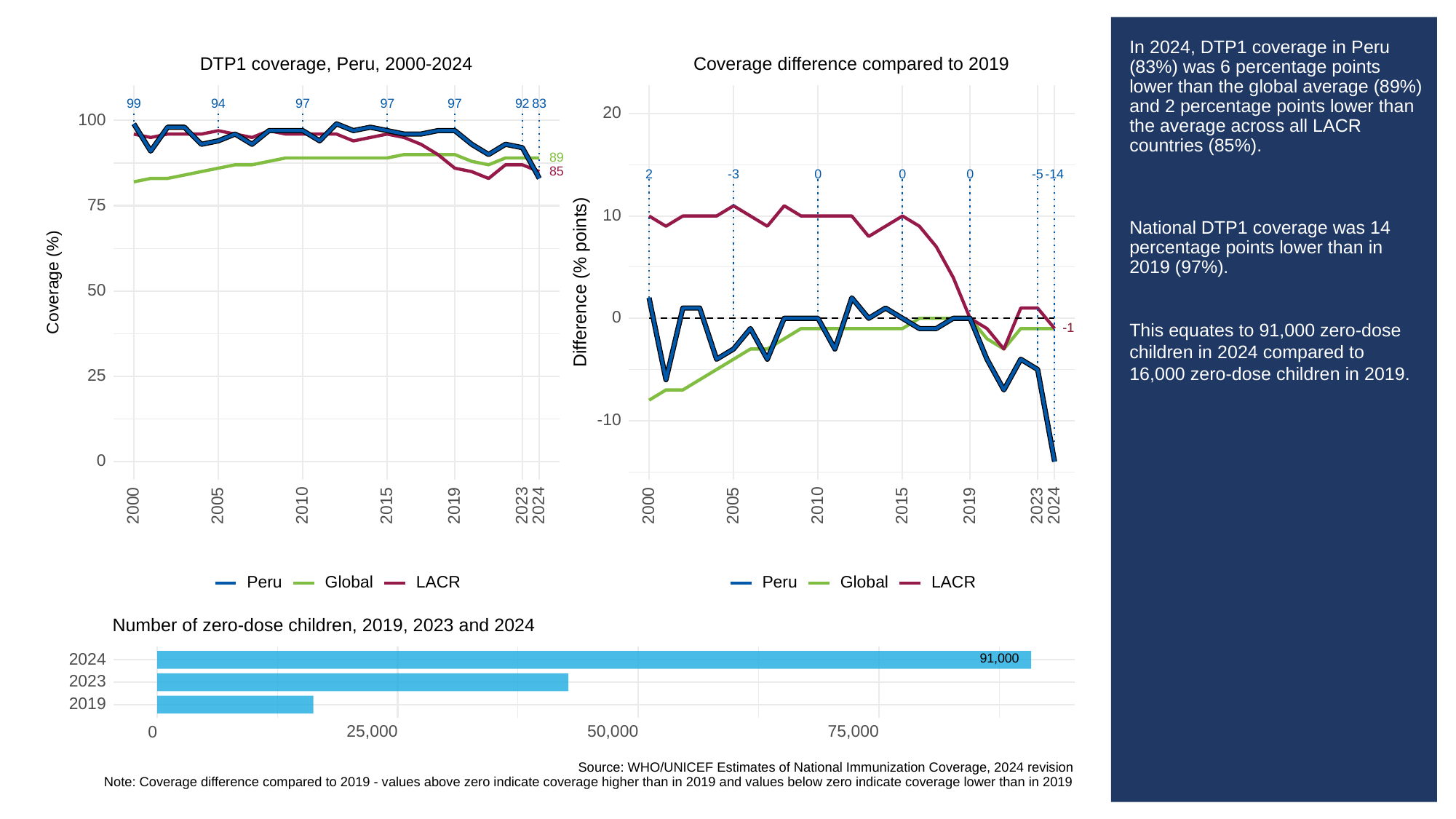

# In 2024, DTP1 coverage in Peru (83%) was 6 percentage points lower than the global average (89%) and 2 percentage points lower than the average across all LACR countries (85%).

National DTP1 coverage was 14 percentage points lower than in 2019 (97%).

This equates to 91,000 zero-dose children in 2024 compared to 16,000 zero-dose children in 2019.

Coverage difference compared to 2019
DTP1 coverage, Peru, 2000-2024

83
99
94
97
97
97
92
20

100

89

85
-3
0
0
0
2
-14
-5

75

10

Difference (% points)
Coverage (%)
50

0

-1
-1

25

-10

0

2023
2023
2000
2005
2010
2015
2019
2024
2000
2005
2010
2015
2019
2024
Global
LACR
Global
LACR
Peru
Peru

Number of zero-dose children, 2019, 2023 and 2024

91,000
2024

2023

2019

25,000
50,000
75,000
0
Source: WHO/UNICEF Estimates of National Immunization Coverage, 2024 revision
Note: Coverage difference compared to 2019 - values above zero indicate coverage higher than in 2019 and values below zero indicate coverage lower than in 2019